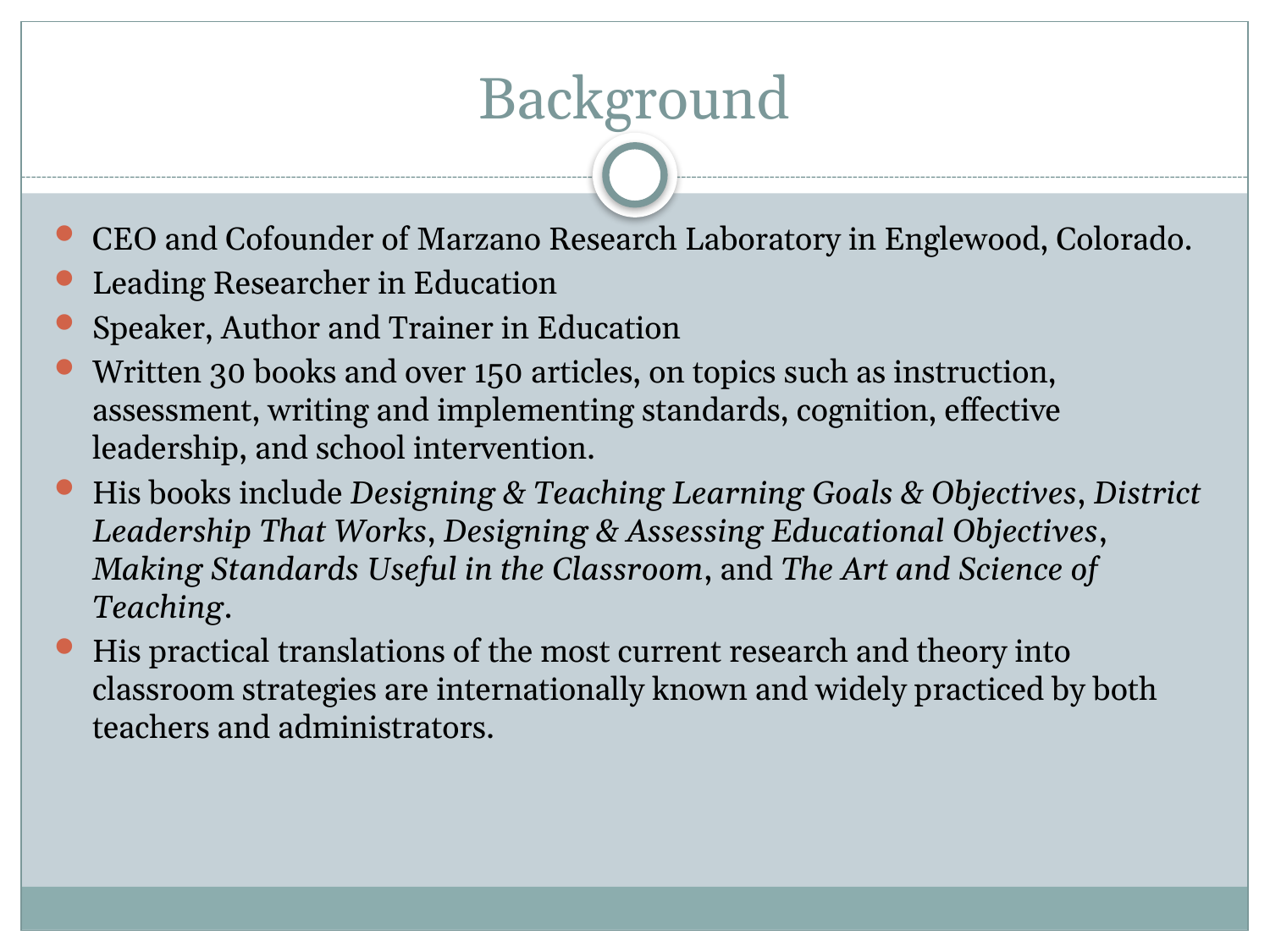

# Background
CEO and Cofounder of Marzano Research Laboratory in Englewood, Colorado.
Leading Researcher in Education
Speaker, Author and Trainer in Education
Written 30 books and over 150 articles, on topics such as instruction, assessment, writing and implementing standards, cognition, effective leadership, and school intervention.
His books include Designing & Teaching Learning Goals & Objectives, District Leadership That Works, Designing & Assessing Educational Objectives, Making Standards Useful in the Classroom, and The Art and Science of Teaching.
His practical translations of the most current research and theory into classroom strategies are internationally known and widely practiced by both teachers and administrators.